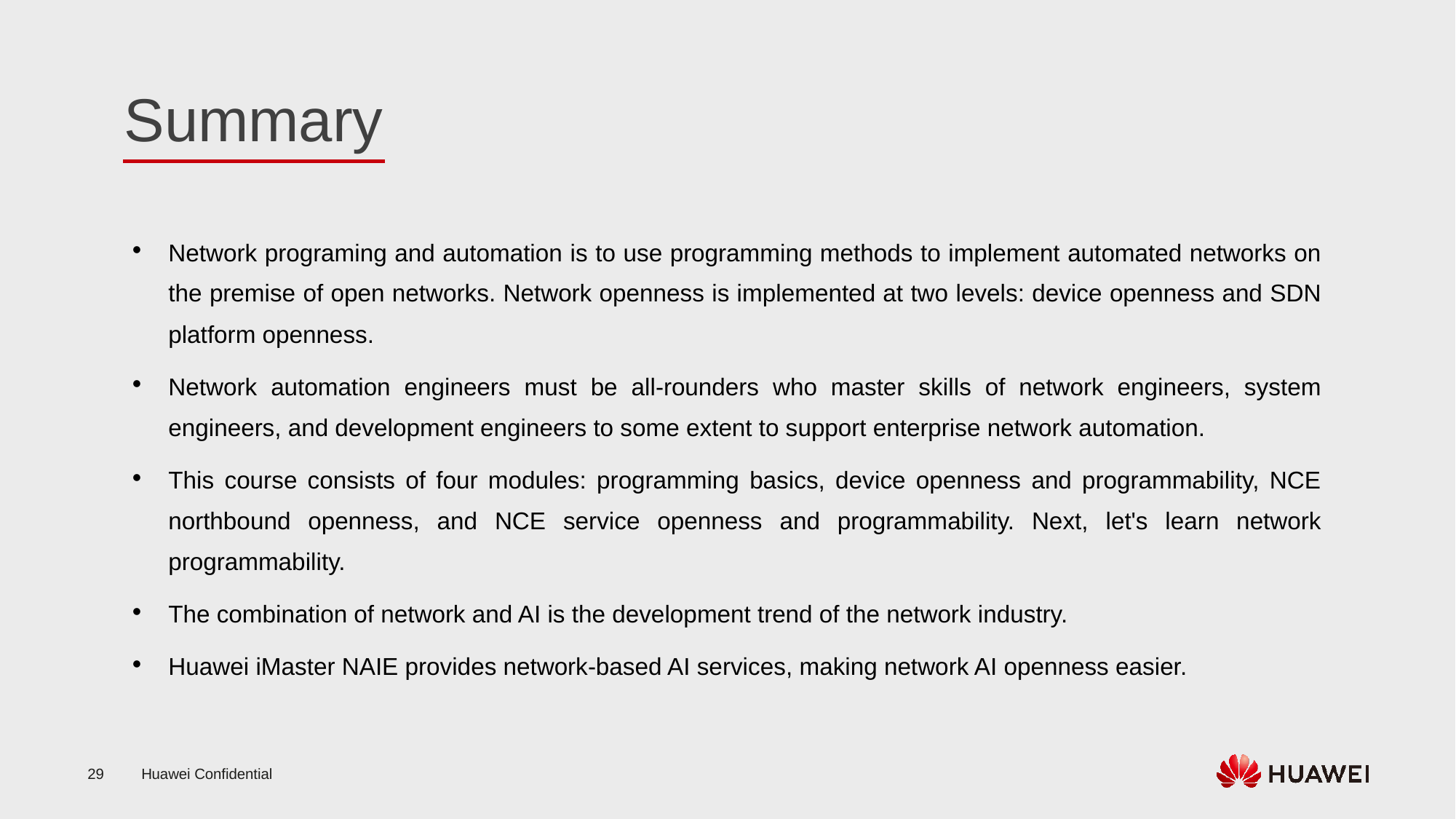

Network programing and automation is to use programming methods to implement automated networks on the premise of open networks. Network openness is implemented at two levels: device openness and SDN platform openness.
Network automation engineers must be all-rounders who master skills of network engineers, system engineers, and development engineers to some extent to support enterprise network automation.
This course consists of four modules: programming basics, device openness and programmability, NCE northbound openness, and NCE service openness and programmability. Next, let's learn network programmability.
The combination of network and AI is the development trend of the network industry.
Huawei iMaster NAIE provides network-based AI services, making network AI openness easier.